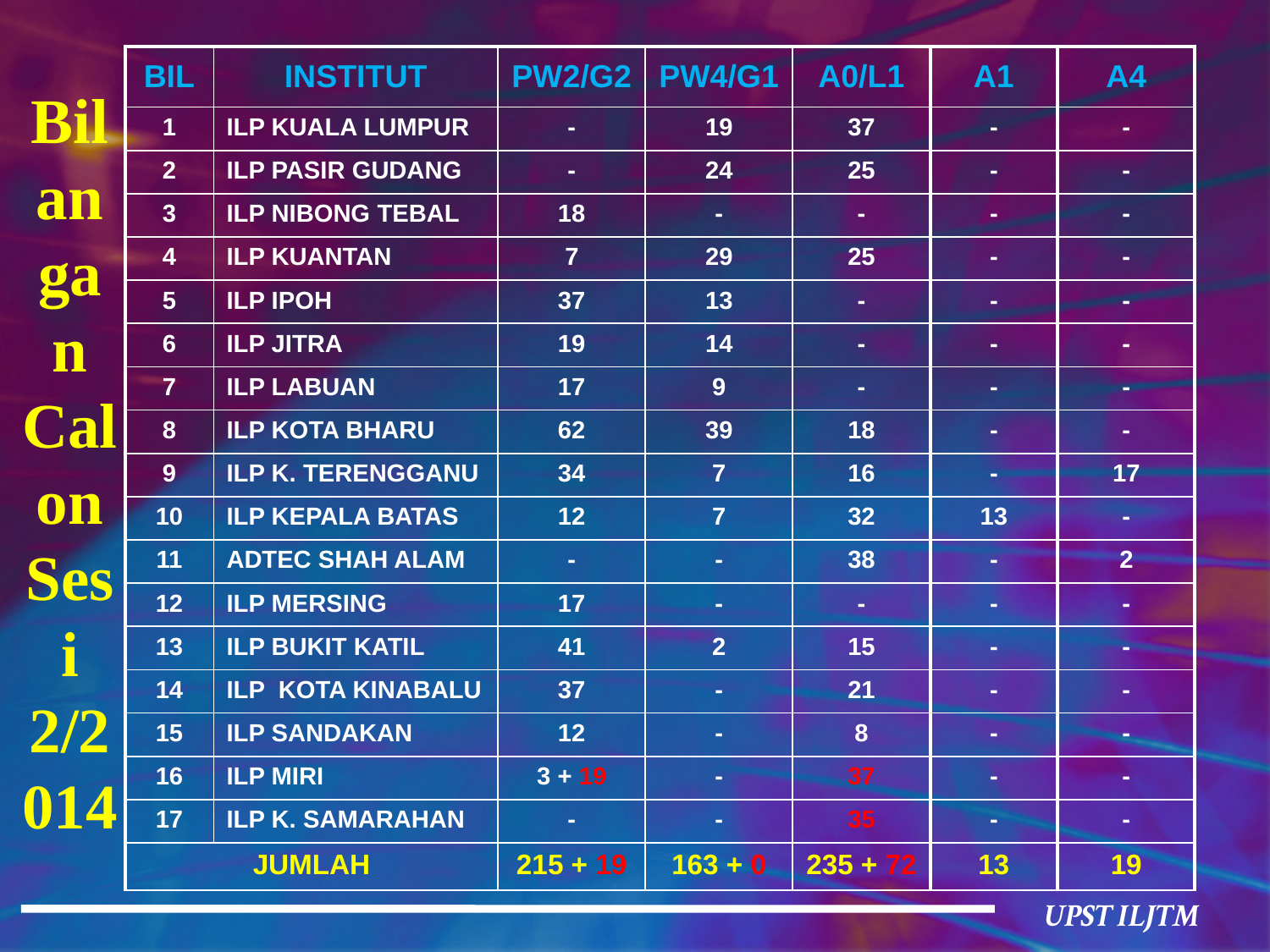

| BIL | INSTITUT | PW2/G2 | PW4/G1 | A0/L1 | A1 | A4 |
| --- | --- | --- | --- | --- | --- | --- |
| 1 | ILP KUALA LUMPUR | - | 19 | 37 | - | - |
| 2 | ILP PASIR GUDANG | - | 24 | 25 | - | - |
| 3 | ILP NIBONG TEBAL | 18 | - | - | - | - |
| 4 | ILP KUANTAN | 7 | 29 | 25 | - | - |
| 5 | ILP IPOH | 37 | 13 | - | - | - |
| 6 | ILP JITRA | 19 | 14 | - | - | - |
| 7 | ILP LABUAN | 17 | 9 | - | - | - |
| 8 | ILP KOTA BHARU | 62 | 39 | 18 | - | - |
| 9 | ILP K. TERENGGANU | 34 | 7 | 16 | - | 17 |
| 10 | ILP KEPALA BATAS | 12 | 7 | 32 | 13 | - |
| 11 | ADTEC SHAH ALAM | - | - | 38 | - | 2 |
| 12 | ILP MERSING | 17 | - | - | - | - |
| 13 | ILP BUKIT KATIL | 41 | 2 | 15 | - | - |
| 14 | ILP KOTA KINABALU | 37 | - | 21 | - | - |
| 15 | ILP SANDAKAN | 12 | - | 8 | - | - |
| 16 | ILP MIRI | 3 + 19 | - | 37 | - | - |
| 17 | ILP K. SAMARAHAN | - | - | 35 | - | - |
| JUMLAH |  | 215 + 19 | 163 + 0 | 235 + 72 | 13 | 19 |
# Bilangan Calon Sesi 2/2014
UPST ILJTM